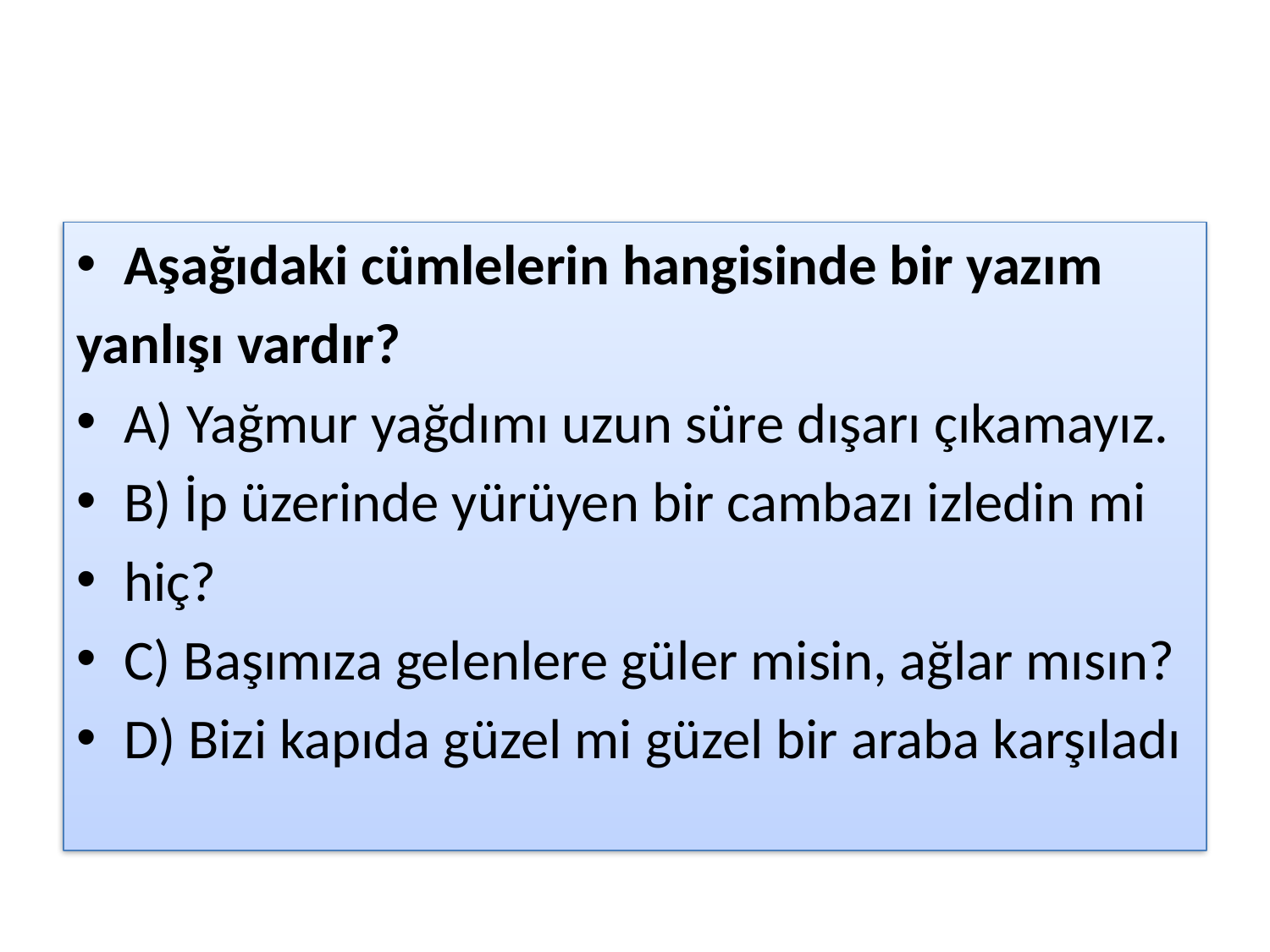

#
Aşağıdaki cümlelerin hangisinde bir yazım
yanlışı vardır?
A) Yağmur yağdımı uzun süre dışarı çıkamayız.
B) İp üzerinde yürüyen bir cambazı izledin mi
hiç?
C) Başımıza gelenlere güler misin, ağlar mısın?
D) Bizi kapıda güzel mi güzel bir araba karşıladı